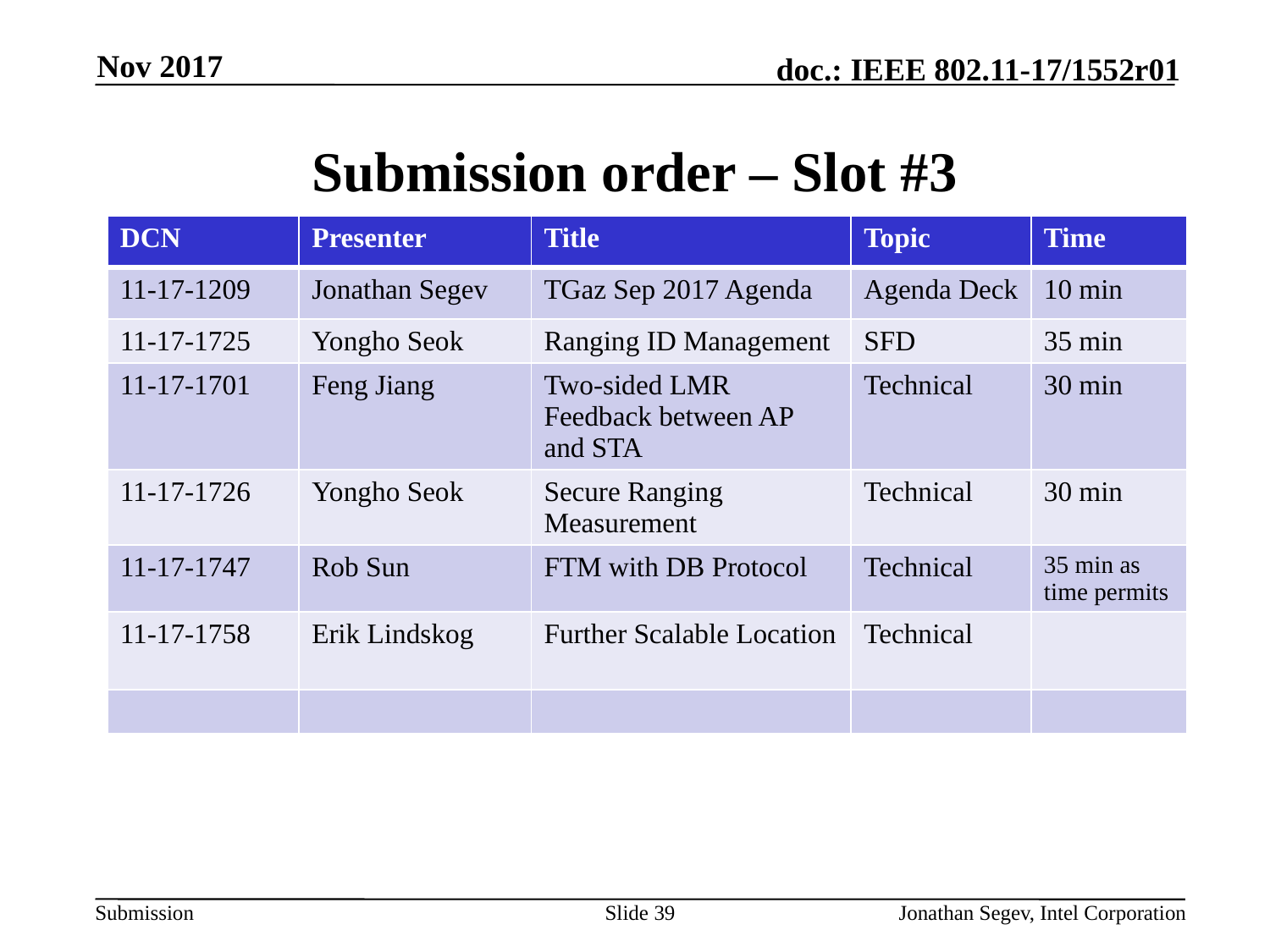

Nov 2017
# Submission order – Slot #3
| DCN | Presenter | Title | Topic | Time |
| --- | --- | --- | --- | --- |
| 11-17-1209 | Jonathan Segev | TGaz Sep 2017 Agenda | Agenda Deck | 10 min |
| 11-17-1725 | Yongho Seok | Ranging ID Management | SFD | 35 min |
| 11-17-1701 | Feng Jiang | Two-sided LMR Feedback between AP and STA | Technical | 30 min |
| 11-17-1726 | Yongho Seok | Secure Ranging Measurement | Technical | 30 min |
| 11-17-1747 | Rob Sun | FTM with DB Protocol | Technical | 35 min as time permits |
| 11-17-1758 | Erik Lindskog | Further Scalable Location | Technical |  |
|  |  |  |  |  |
Slide 39
Jonathan Segev, Intel Corporation